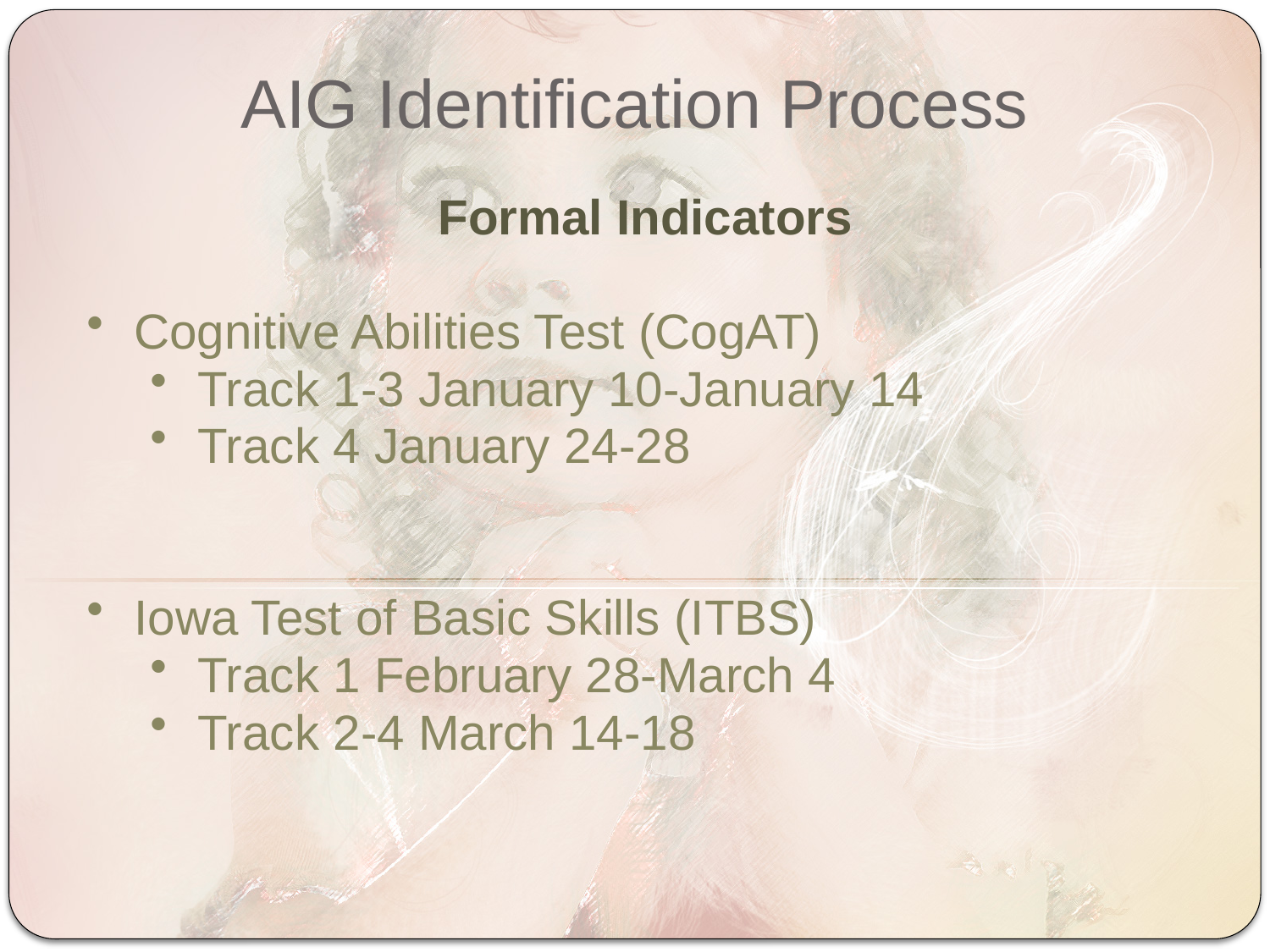

# AIG Identification Process
Formal Indicators

Cognitive Abilities Test (CogAT)
Track 1-3 January 10-January 14
Track 4 January 24-28

Iowa Test of Basic Skills (ITBS)
Track 1 February 28-March 4
Track 2-4 March 14-18